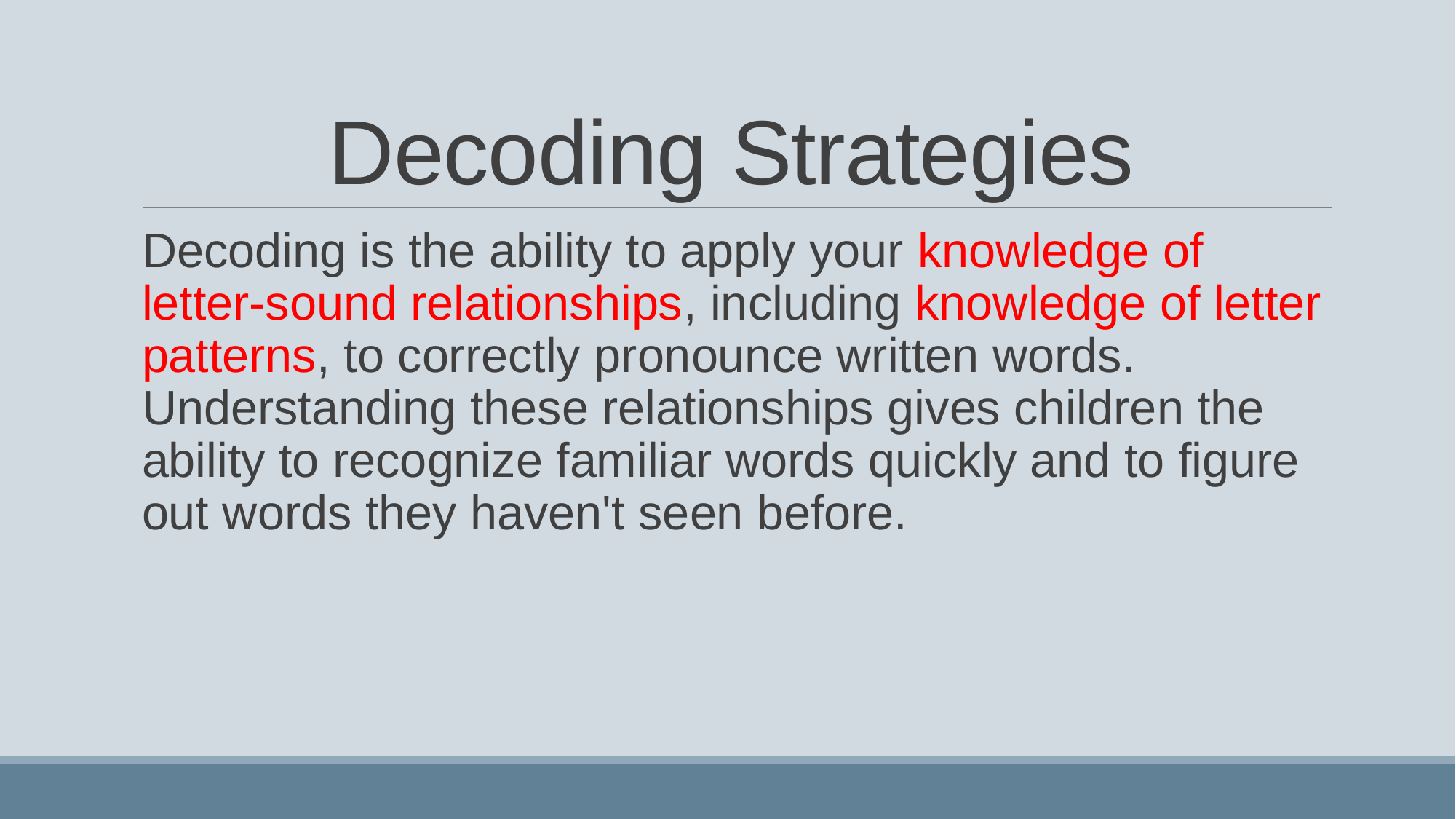

# Decoding Strategies
Decoding is the ability to apply your knowledge of letter-sound relationships, including knowledge of letter patterns, to correctly pronounce written words. Understanding these relationships gives children the ability to recognize familiar words quickly and to figure out words they haven't seen before.